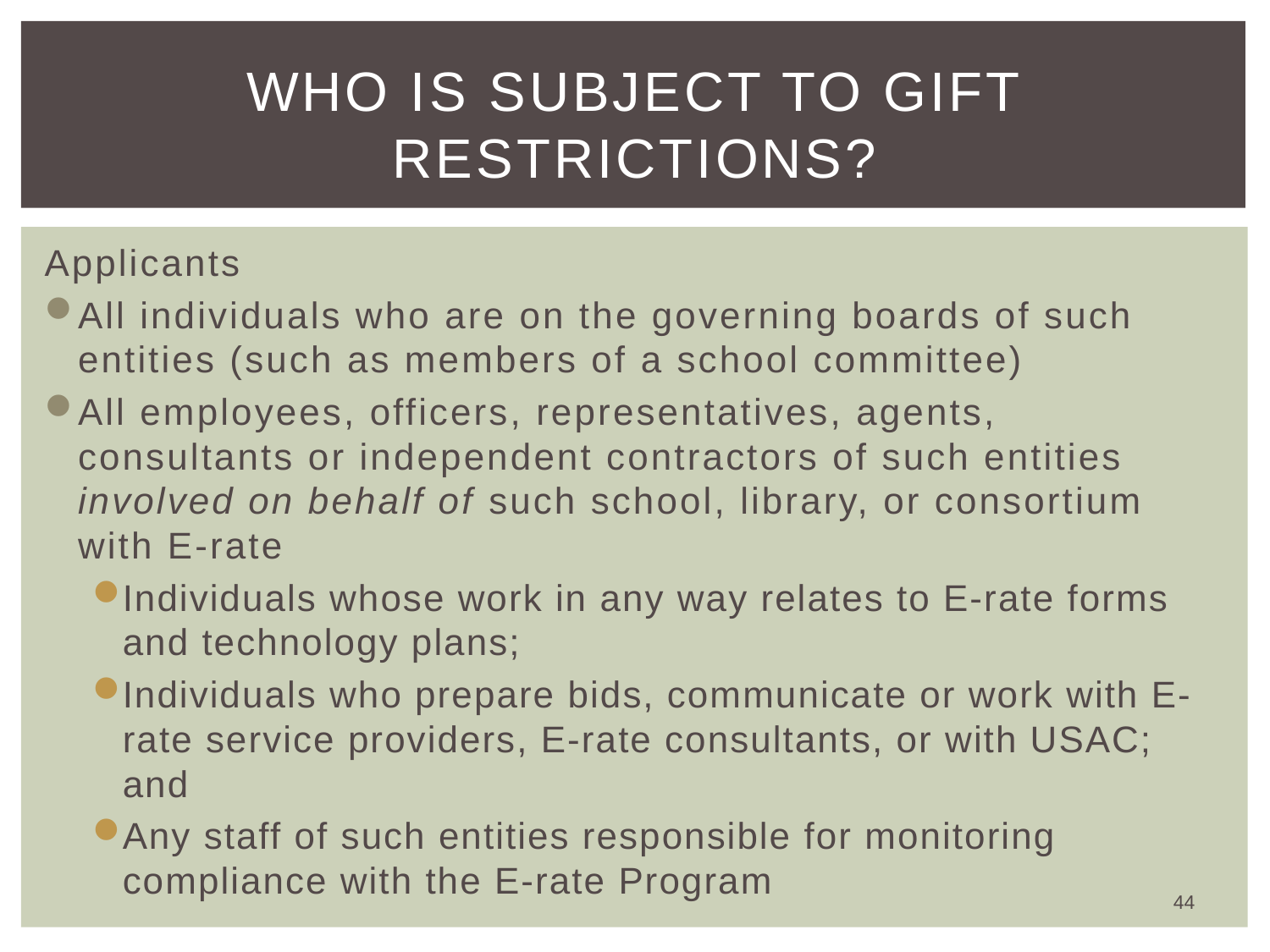

# Who is Subject to Gift Restrictions?
Applicants
All individuals who are on the governing boards of such entities (such as members of a school committee)
All employees, officers, representatives, agents, consultants or independent contractors of such entities involved on behalf of such school, library, or consortium with E-rate
Individuals whose work in any way relates to E-rate forms and technology plans;
Individuals who prepare bids, communicate or work with E-rate service providers, E-rate consultants, or with USAC; and
Any staff of such entities responsible for monitoring compliance with the E-rate Program

44